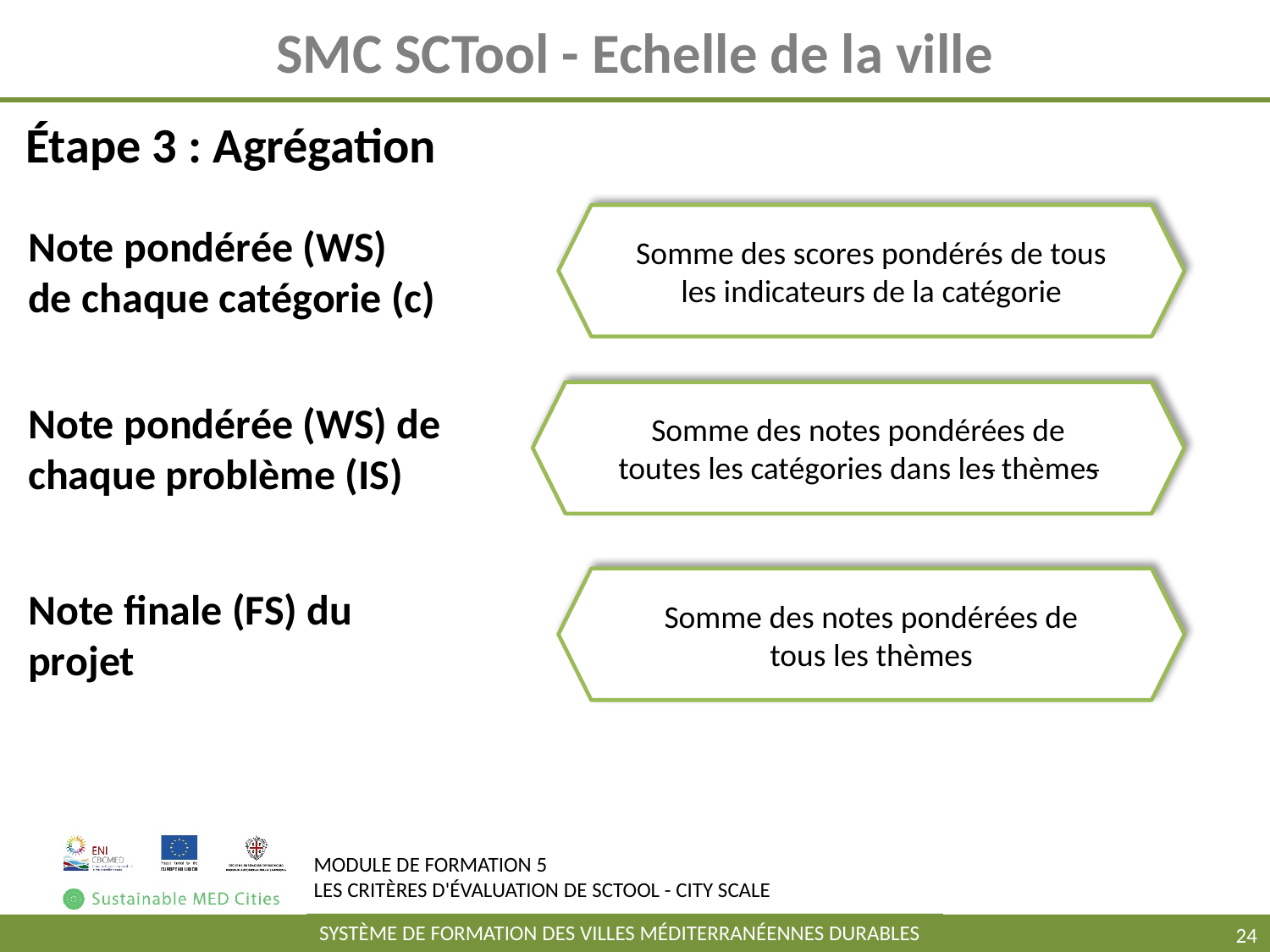

# SMC SCTool - Echelle de la ville
Étape 3 : Agrégation
Somme des scores pondérés de tous les indicateurs de la catégorie
Note pondérée (WS) de chaque catégorie (c)
Somme des notes pondérées de toutes les catégories dans les thèmes
Note pondérée (WS) de chaque problème (IS)
Somme des notes pondérées de tous les thèmes
Note finale (FS) du projet
24
SYSTÈME DE FORMATION DES VILLES MÉDITERRANÉENNES DURABLES